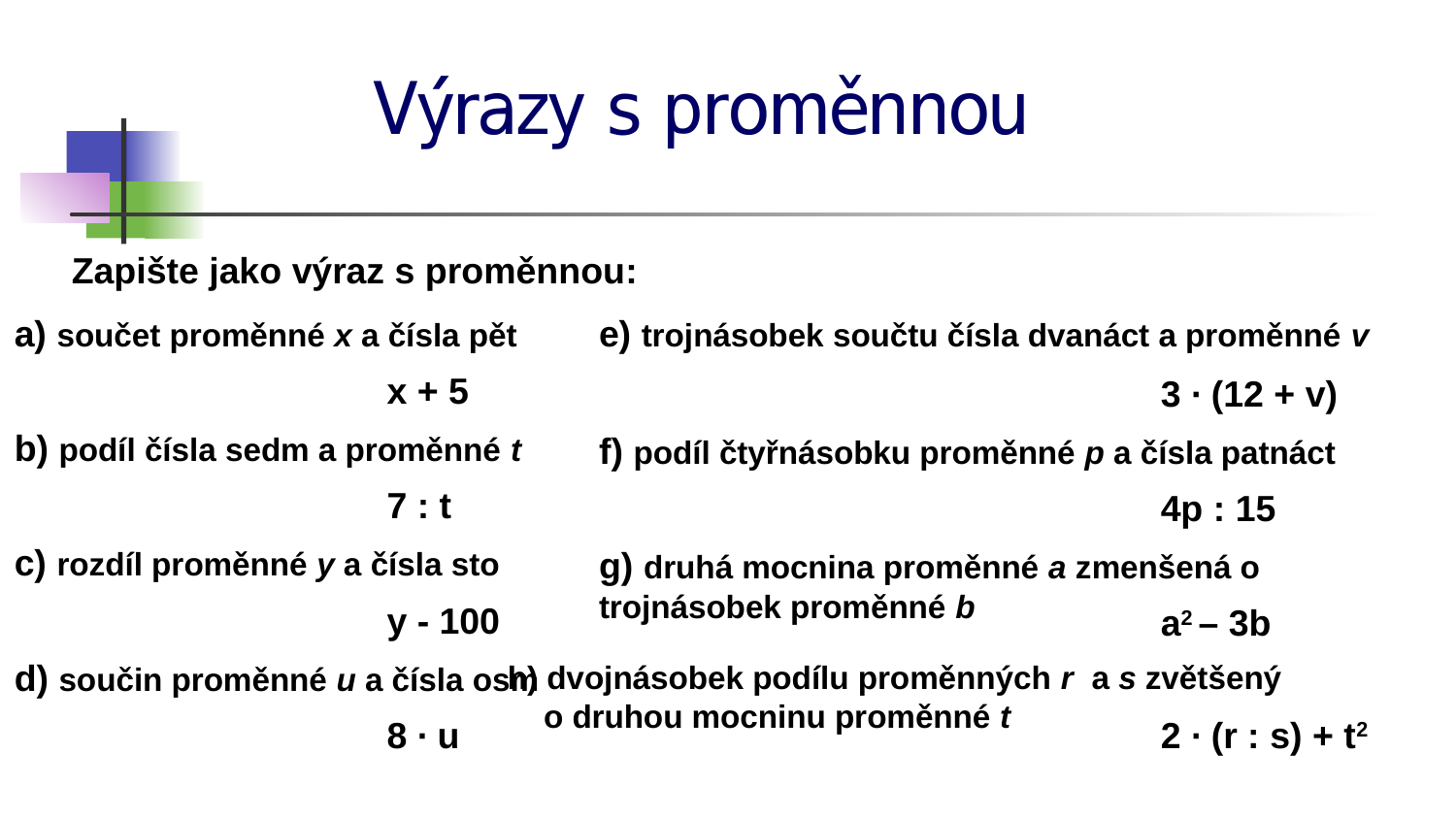

# Výrazy s proměnnou
Zapište jako výraz s proměnnou:
a) součet proměnné x a čísla pět
e) trojnásobek součtu čísla dvanáct a proměnné v
x + 5
3 ∙ (12 + v)
b) podíl čísla sedm a proměnné t
f) podíl čtyřnásobku proměnné p a čísla patnáct
7 : t
4p : 15
c) rozdíl proměnné y a čísla sto
g) druhá mocnina proměnné a zmenšená o trojnásobek proměnné b
y - 100
a2 – 3b
d) součin proměnné u a čísla osm
h) dvojnásobek podílu proměnných r  a s zvětšený
    o druhou mocninu proměnné t
8 ∙ u
2 ∙ (r : s) + t2